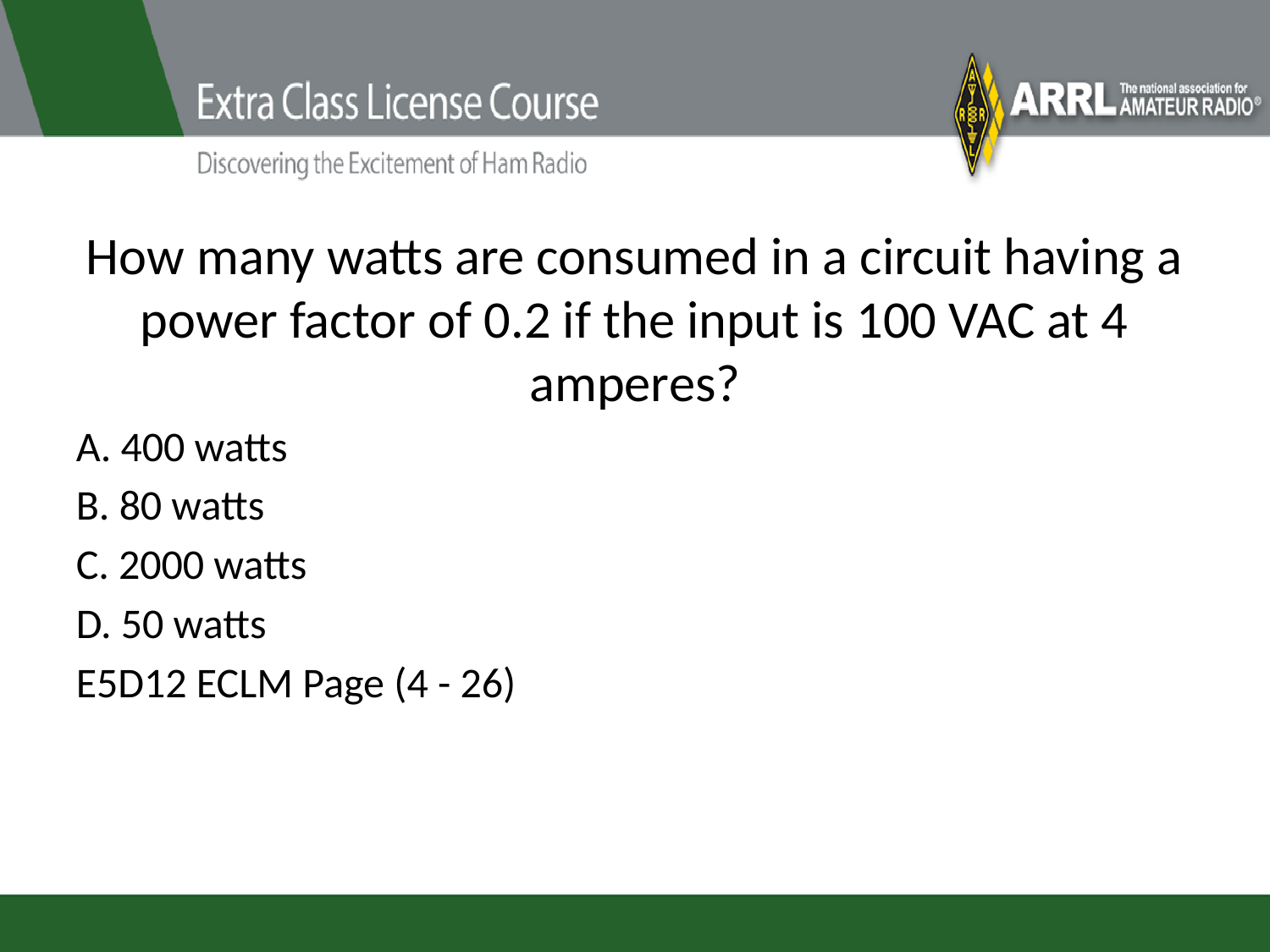

# How many watts are consumed in a circuit having a power factor of 0.2 if the input is 100 VAC at 4 amperes?
A. 400 watts
B. 80 watts
C. 2000 watts
D. 50 watts
E5D12 ECLM Page (4 - 26)